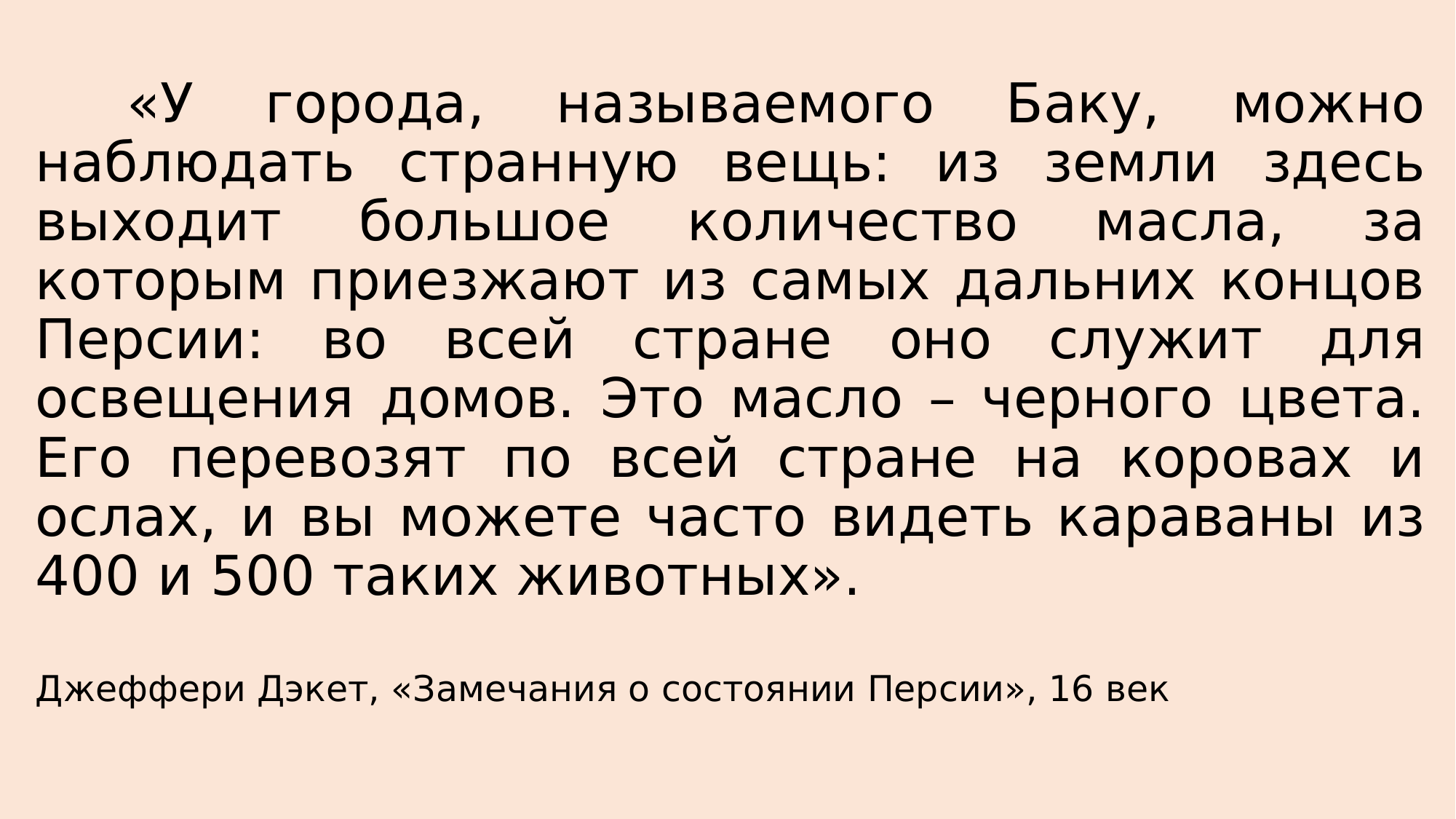

«У города, называемого Баку, можно наблюдать странную вещь: из земли здесь выходит большое количество масла, за которым приезжают из самых дальних концов Персии: во всей стране оно служит для освещения домов. Это масло – черного цвета. Его перевозят по всей стране на коровах и ослах, и вы можете часто видеть караваны из 400 и 500 таких животных».

Джеффери Дэкет, «Замечания о состоянии Персии», 16 век